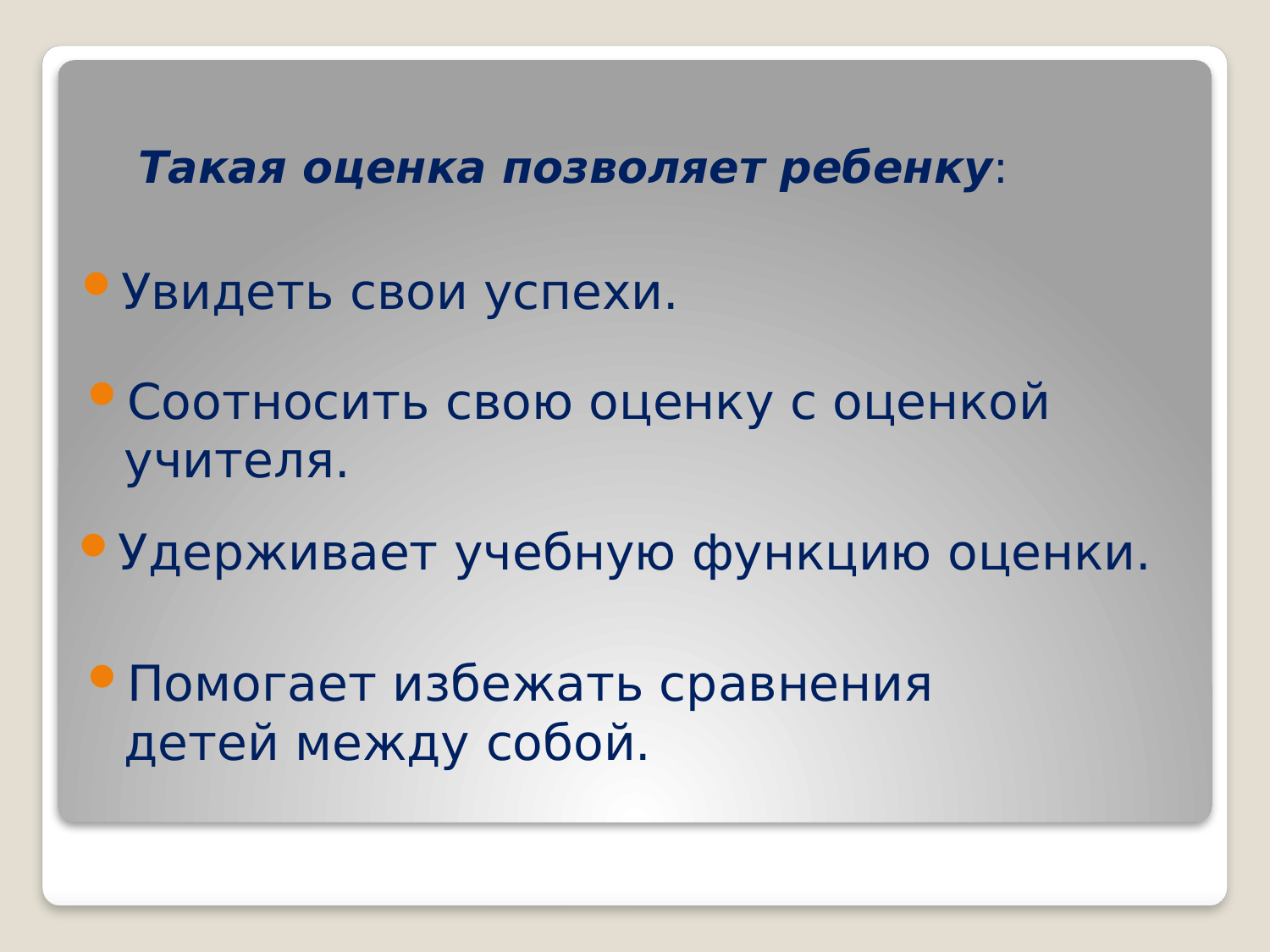

Такая оценка позволяет ребенку:
Увидеть свои успехи.
Соотносить свою оценку с оценкой учителя.
Удерживает учебную функцию оценки.
Помогает избежать сравнения детей между собой.